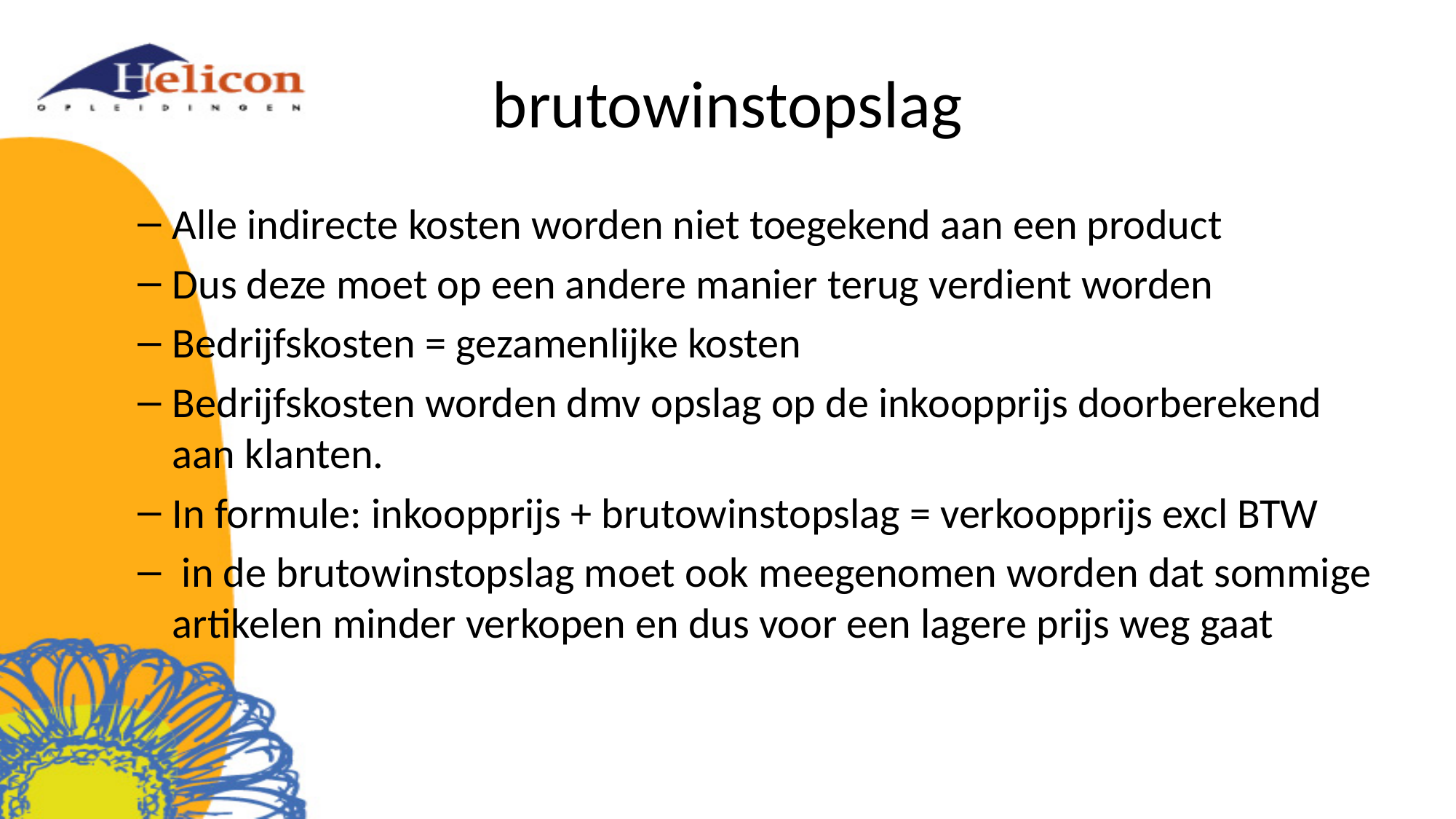

# brutowinstopslag
Alle indirecte kosten worden niet toegekend aan een product
Dus deze moet op een andere manier terug verdient worden
Bedrijfskosten = gezamenlijke kosten
Bedrijfskosten worden dmv opslag op de inkoopprijs doorberekend aan klanten.
In formule: inkoopprijs + brutowinstopslag = verkoopprijs excl BTW
 in de brutowinstopslag moet ook meegenomen worden dat sommige artikelen minder verkopen en dus voor een lagere prijs weg gaat